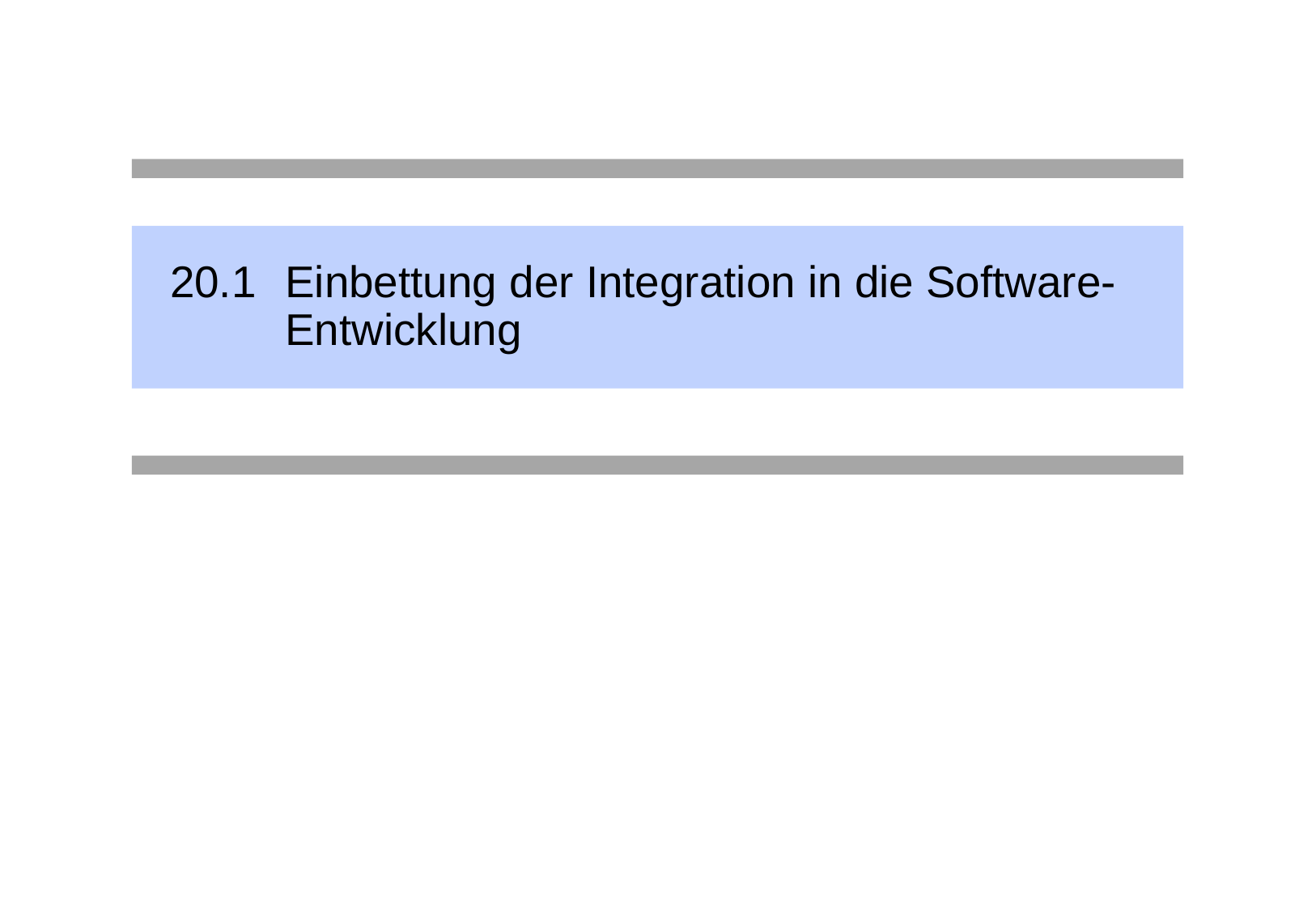

# 20.1	Einbettung der Integration in die Software-Entwicklung